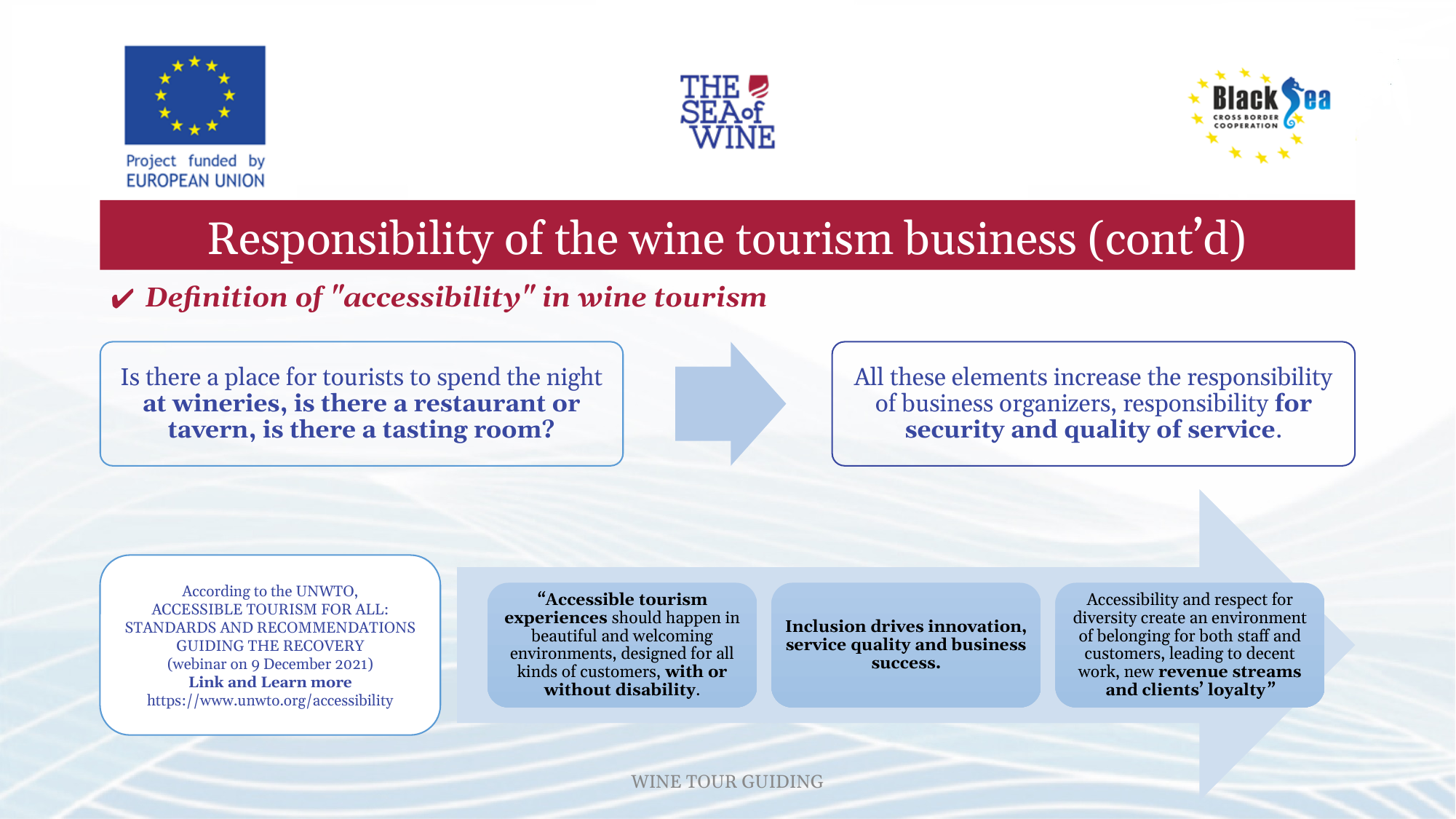

# Responsibility of the wine tourism business (cont’d)
Definition of "accessibility" in wine tourism

Is there a place for tourists to spend the night at wineries, is there a restaurant or tavern, is there a tasting room?
All these elements increase the responsibility of business organizers, responsibility for security and quality of service.

“Accessible tourism experiences should happen in beautiful and welcoming environments, designed for all kinds of customers, with or without disability.
Inclusion drives innovation, service quality and business success.
Accessibility and respect for diversity create an environment of belonging for both staff and customers, leading to decent work, new revenue streams and clients’ loyalty”
According to the UNWTO,
ACCESSIBLE TOURISM FOR ALL: STANDARDS AND RECOMMENDATIONS GUIDING THE RECOVERY
(webinar on 9 December 2021)
Link and Learn more
https://www.unwto.org/accessibility
WINE TOUR GUIDING